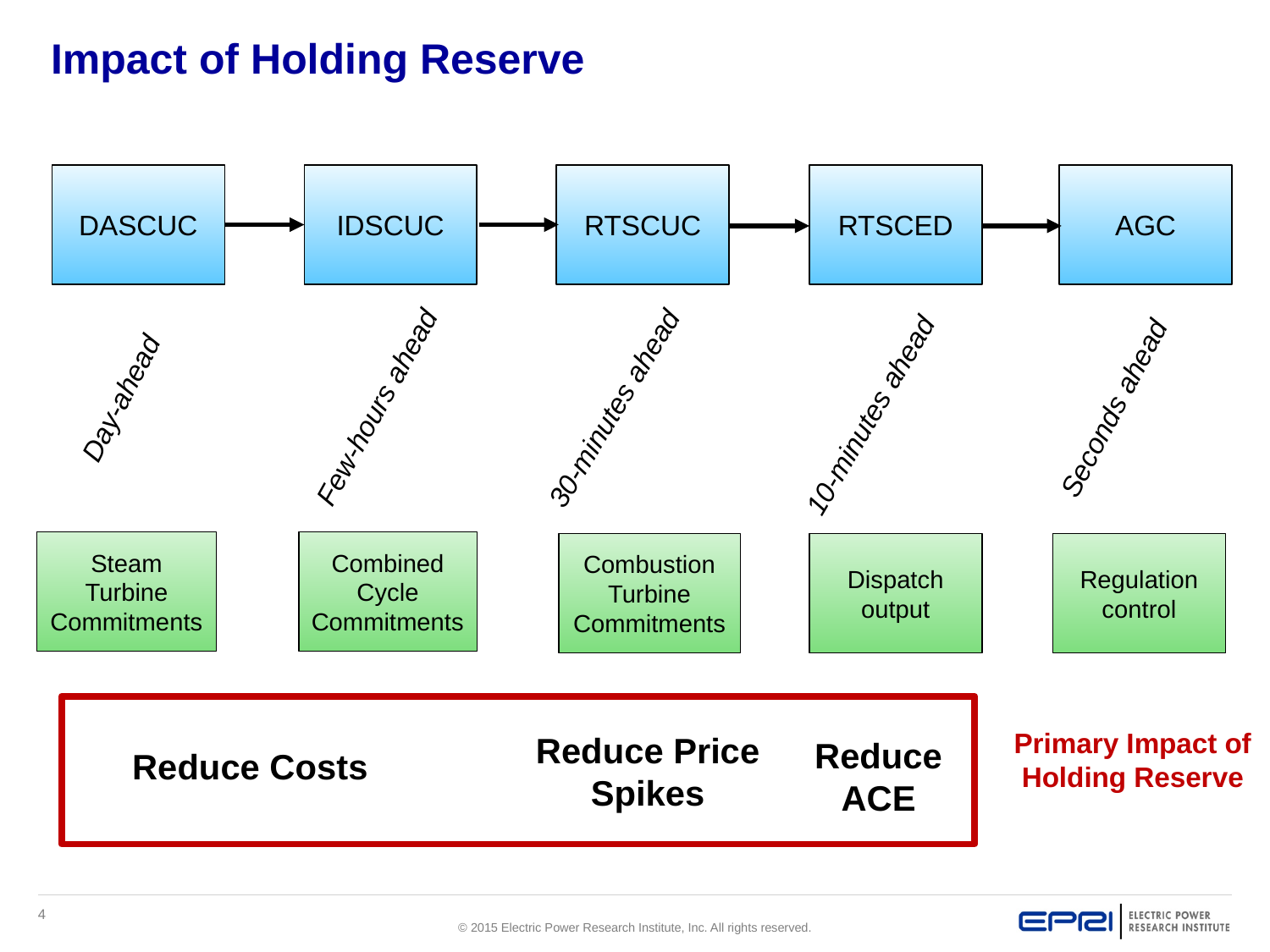

# Impact of Holding Reserve
DASCUC
IDSCUC
RTSCUC
RTSCED
AGC
Day-ahead
Few-hours ahead
30-minutes ahead
Seconds ahead
10-minutes ahead
Steam Turbine Commitments
Combined Cycle Commitments
Combustion Turbine Commitments
Dispatch output
Regulation control

Primary Impact of Holding Reserve
Reduce Price Spikes
Reduce ACE
Reduce Costs